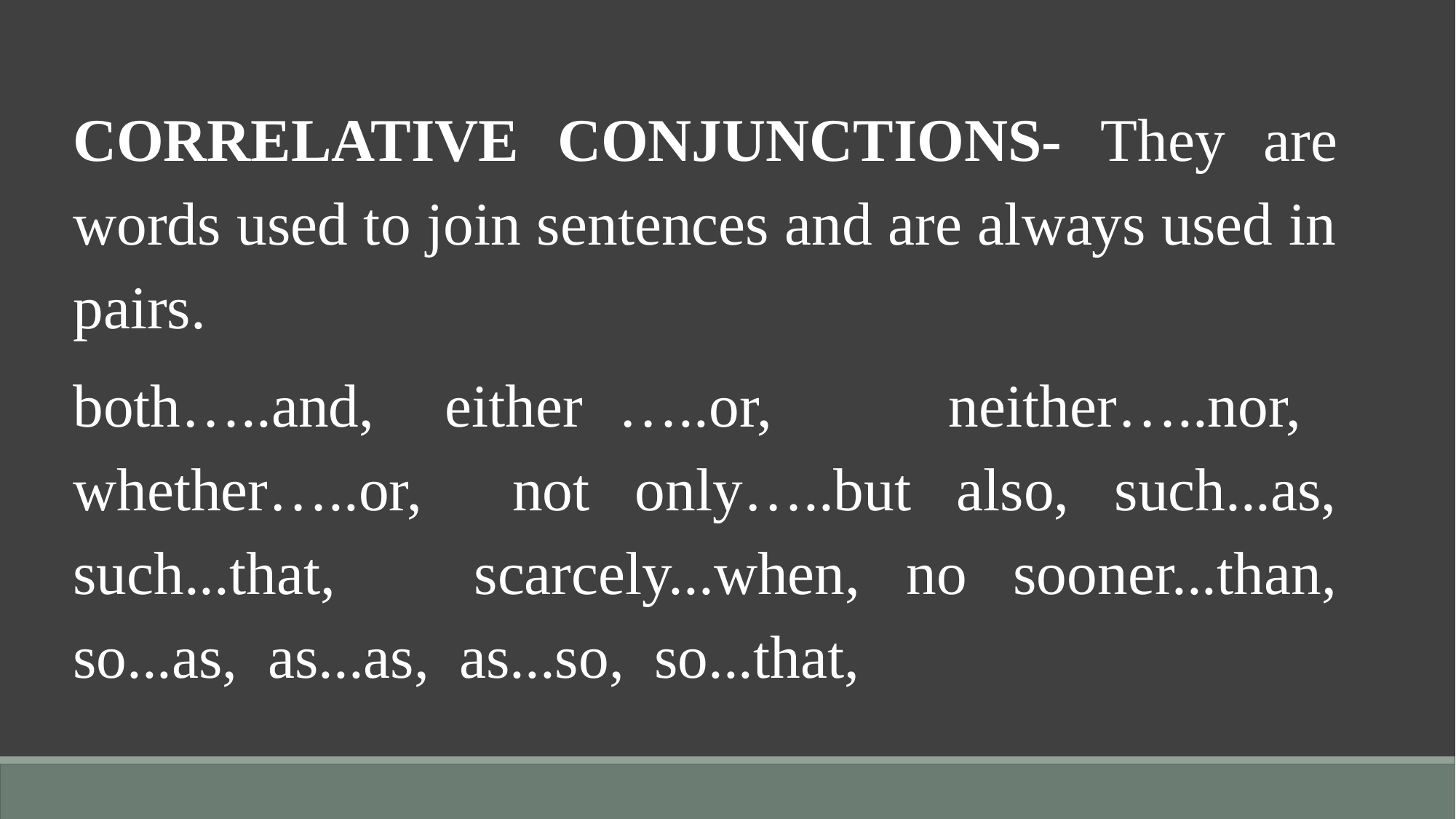

CORRELATIVE CONJUNCTIONS- They are words used to join sentences and are always used in pairs.
both…..and,  either …..or,     neither…..nor,  whether…..or,  not only…..but also, such...as, such...that,   scarcely...when, no sooner...than, so...as,  as...as,  as...so,  so...that,

CONNECTIVES OR LINKERS